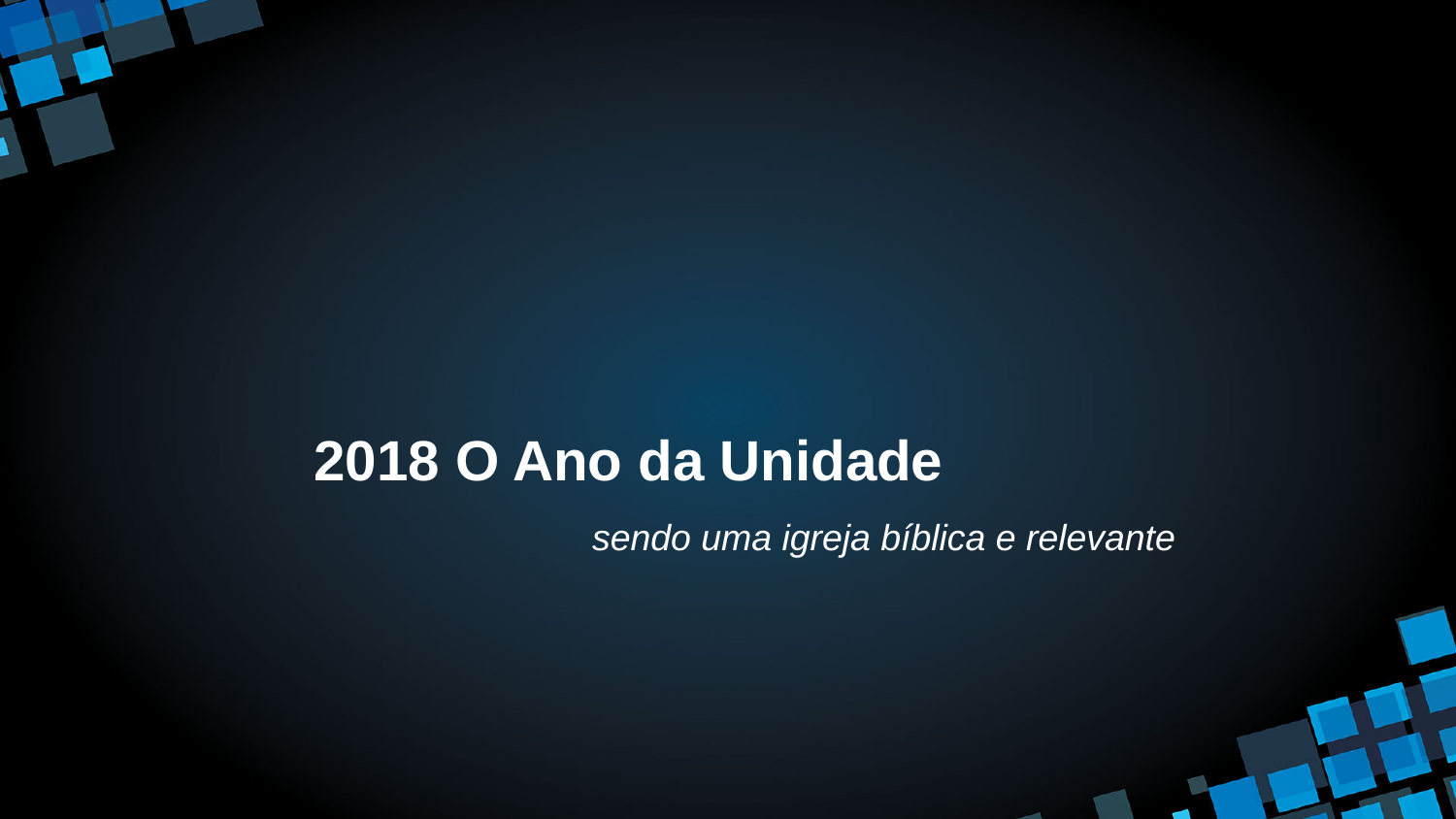

2018 O Ano da Unidade
                     sendo uma igreja bíblica e relevante